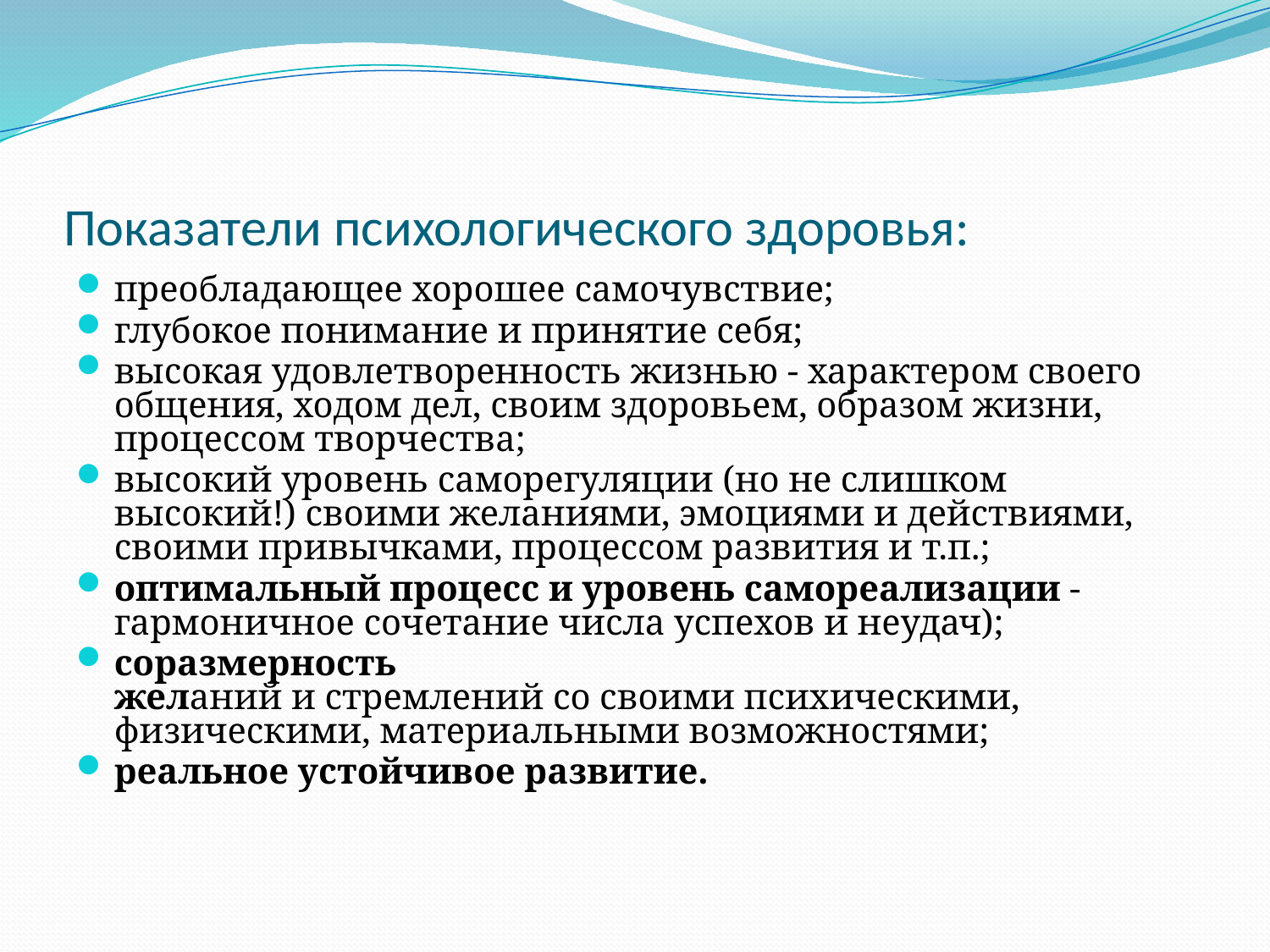

# Показатели психологического здоровья:
преобладающее хорошее самочувствие;
глубокое понимание и принятие себя;
высокая удовлетворенность жизнью - характером своего общения, ходом дел, своим здоровьем, образом жизни, процессом творчества;
высокий уровень саморегуляции (но не слишком высокий!) своими желаниями, эмоциями и действиями, своими привычками, процессом развития и т.п.;
оптимальный процесс и уровень самореализации - гармоничное сочетание числа успехов и неудач);
соразмерность
желаний и стремлений со своими психическими, физическими, материальными возможностями;
реальное устойчивое развитие.